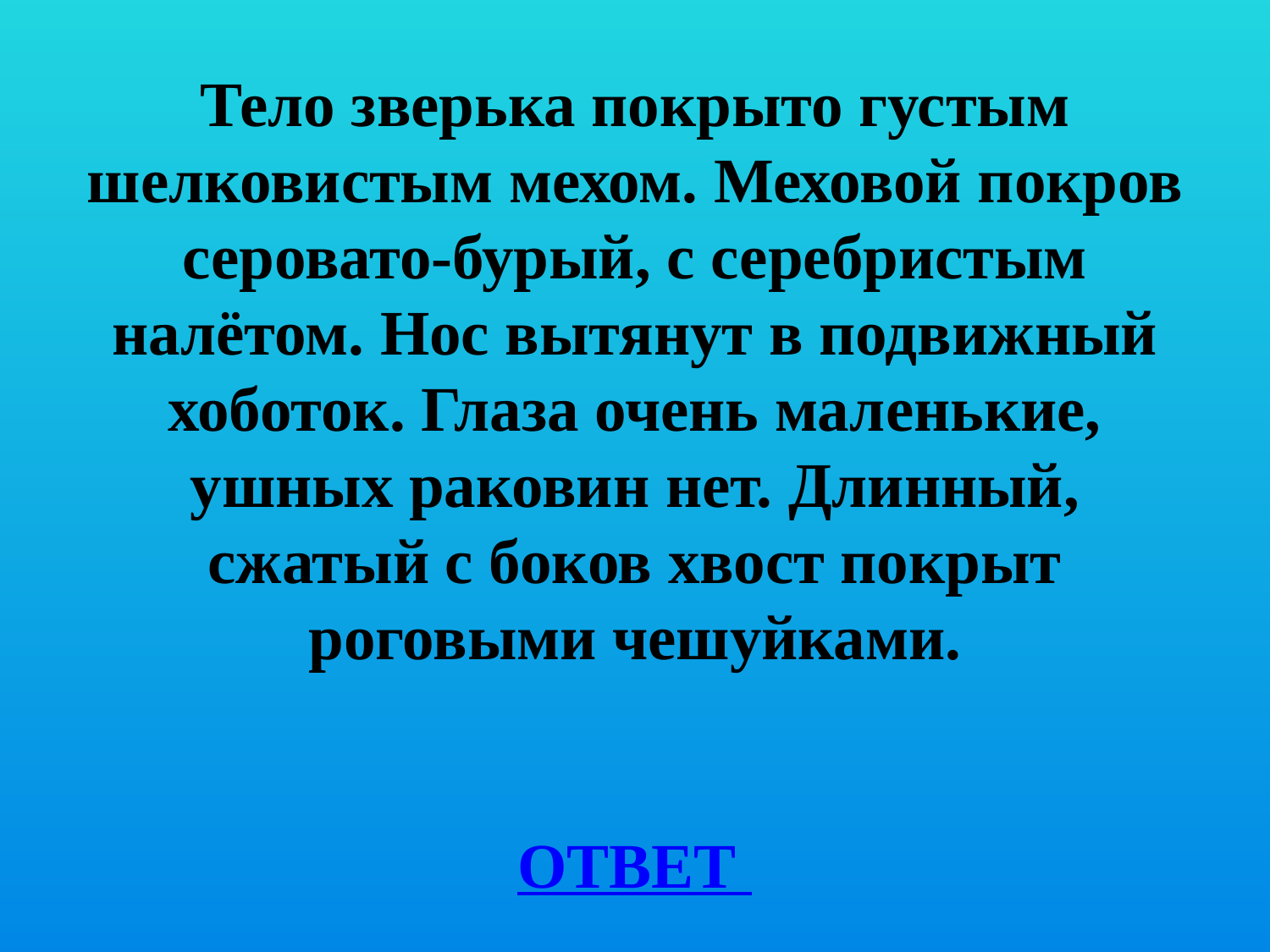

# Тело зверька покрыто густым шелковистым мехом. Меховой покров серовато-бурый, с серебристым налётом. Нос вытянут в подвижный хоботок. Глаза очень маленькие, ушных раковин нет. Длинный, сжатый с боков хвост покрыт роговыми чешуйками. ОТВЕТ